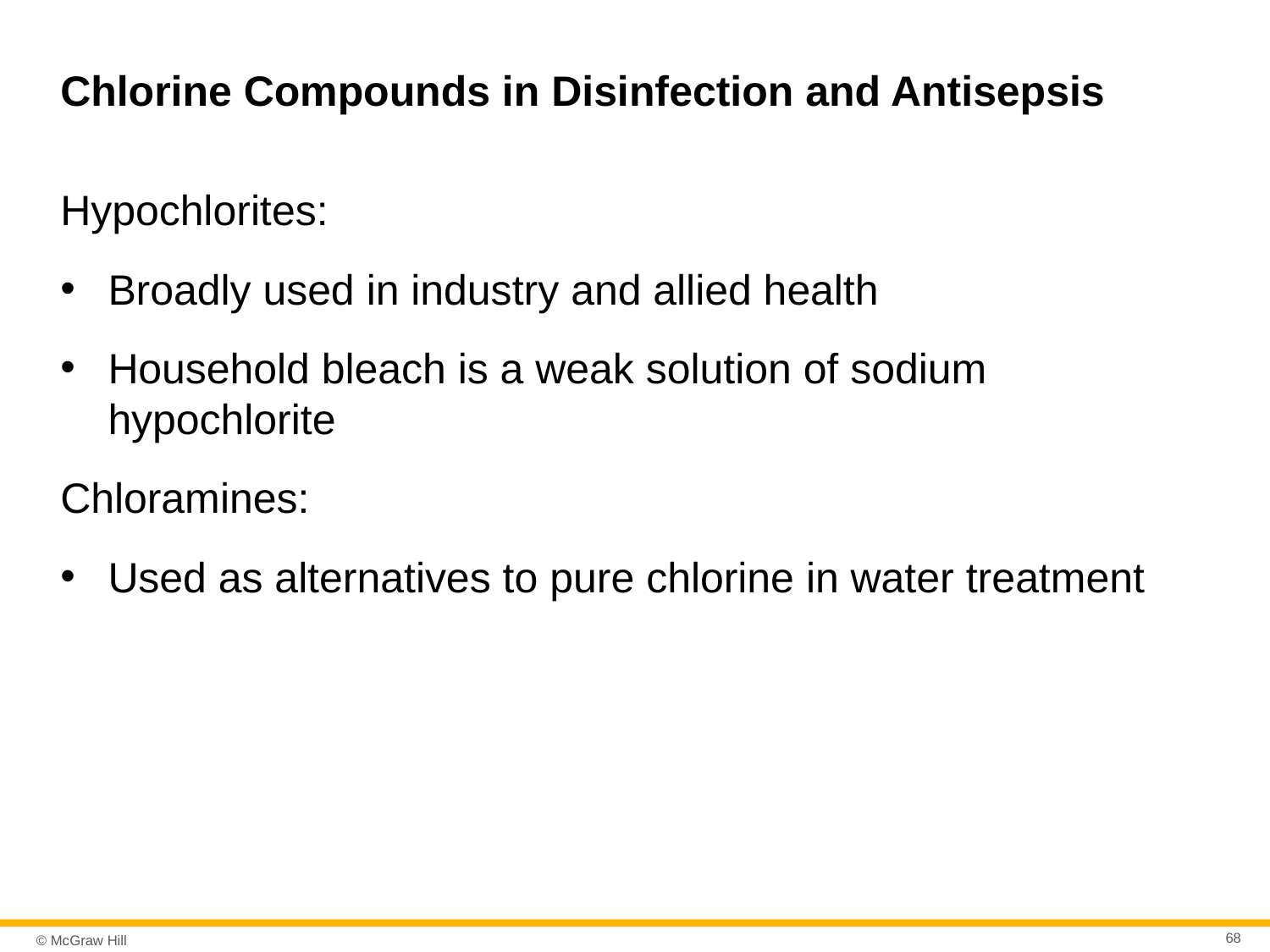

# Chlorine Compounds in Disinfection and Antisepsis
Hypochlorites:
Broadly used in industry and allied health
Household bleach is a weak solution of sodium hypochlorite
Chloramines:
Used as alternatives to pure chlorine in water treatment